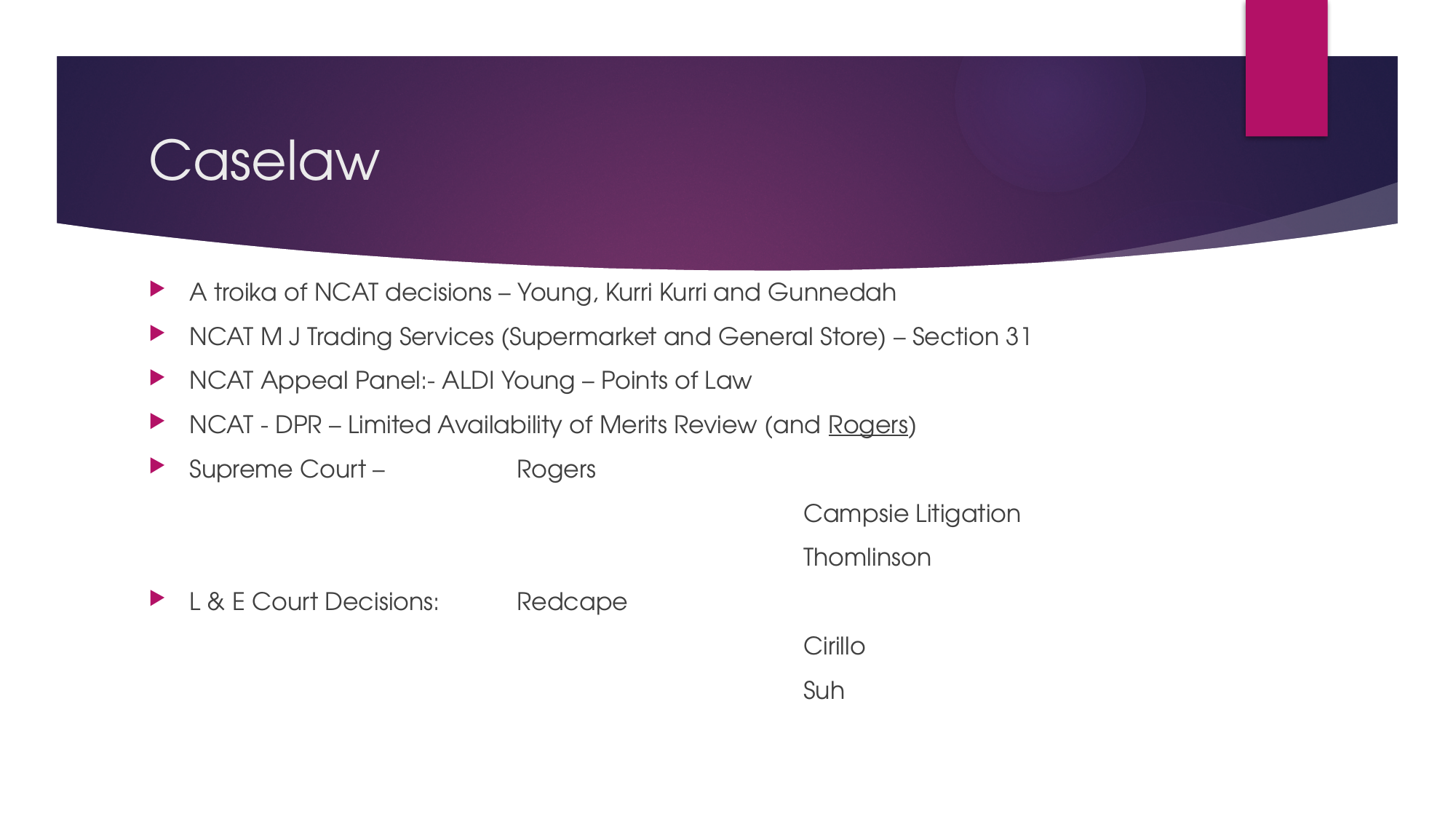

# Caselaw
A troika of NCAT decisions – Young, Kurri Kurri and Gunnedah
NCAT M J Trading Services (Supermarket and General Store) – Section 31
NCAT Appeal Panel:- ALDI Young – Points of Law
NCAT - DPR – Limited Availability of Merits Review (and Rogers)
Supreme Court – 		Rogers
						Campsie Litigation
						Thomlinson
L & E Court Decisions:	Redcape
						Cirillo
						Suh